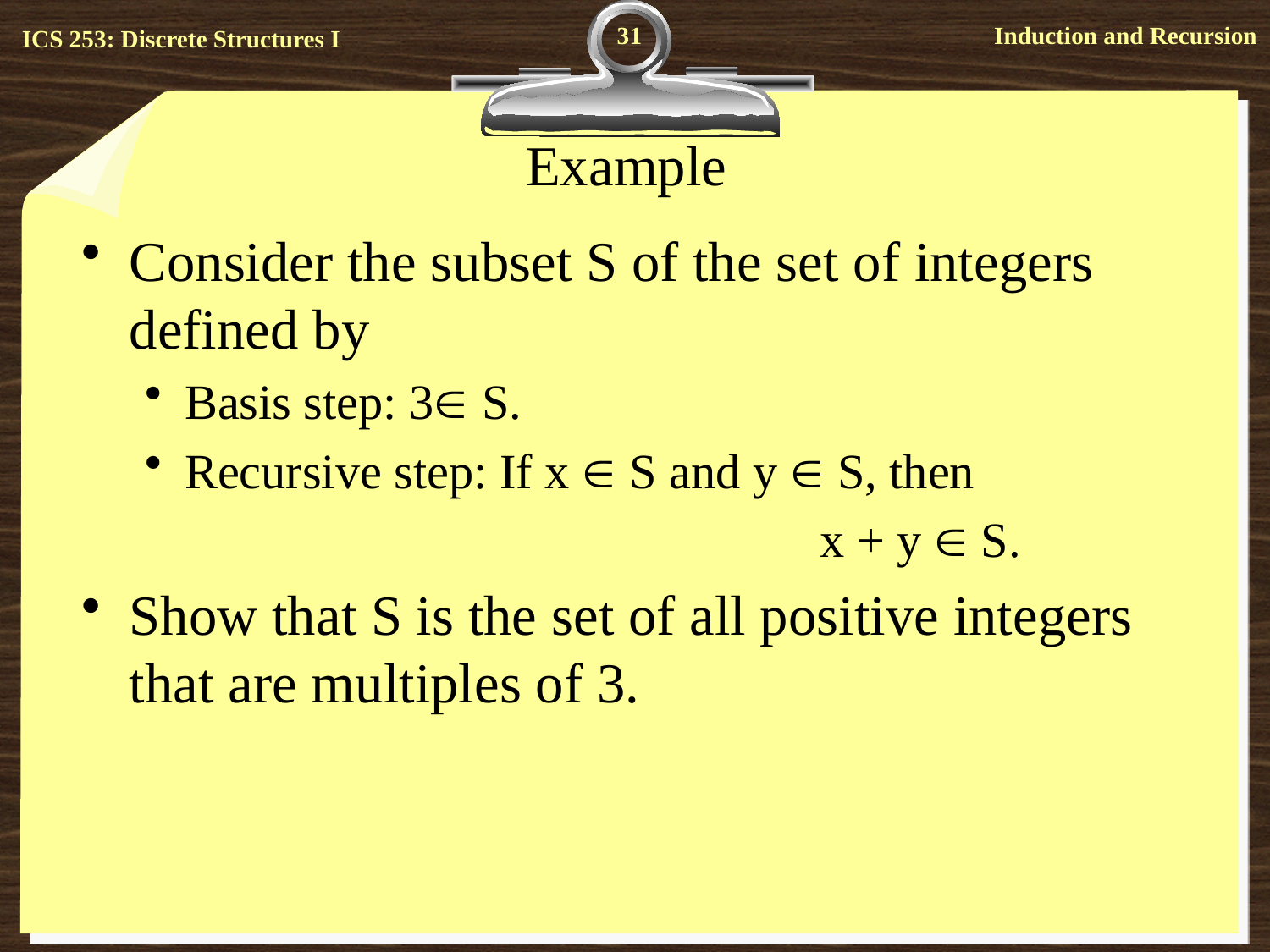

31
# Example
Consider the subset S of the set of integers defined by
Basis step: 3∈ S.
Recursive step: If x ∈ S and y ∈ S, then
						x + y ∈ S.
Show that S is the set of all positive integers that are multiples of 3.